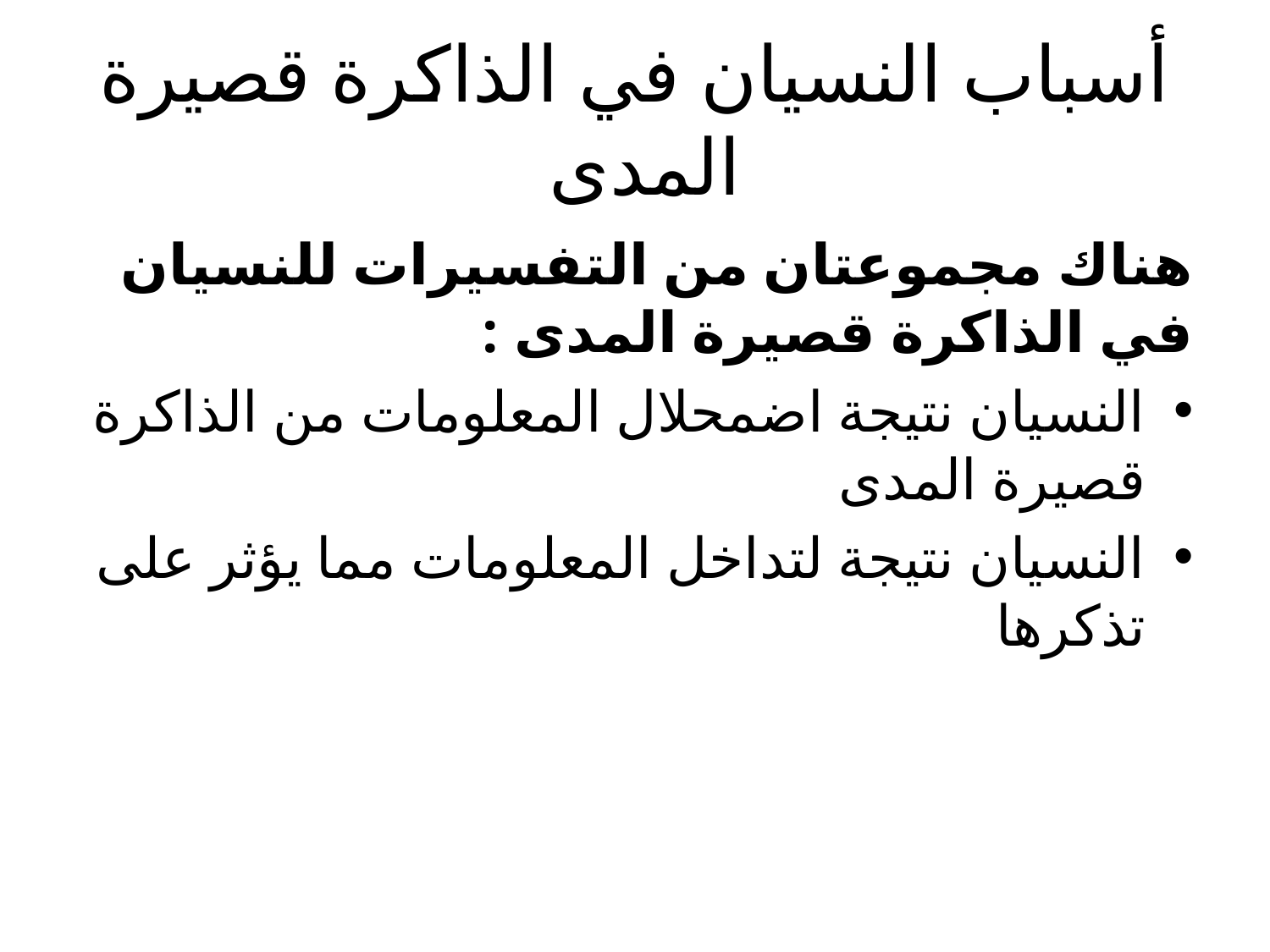

# أسباب النسيان في الذاكرة قصيرة المدى
هناك مجموعتان من التفسيرات للنسيان في الذاكرة قصيرة المدى :
النسيان نتيجة اضمحلال المعلومات من الذاكرة قصيرة المدى
النسيان نتيجة لتداخل المعلومات مما يؤثر على تذكرها